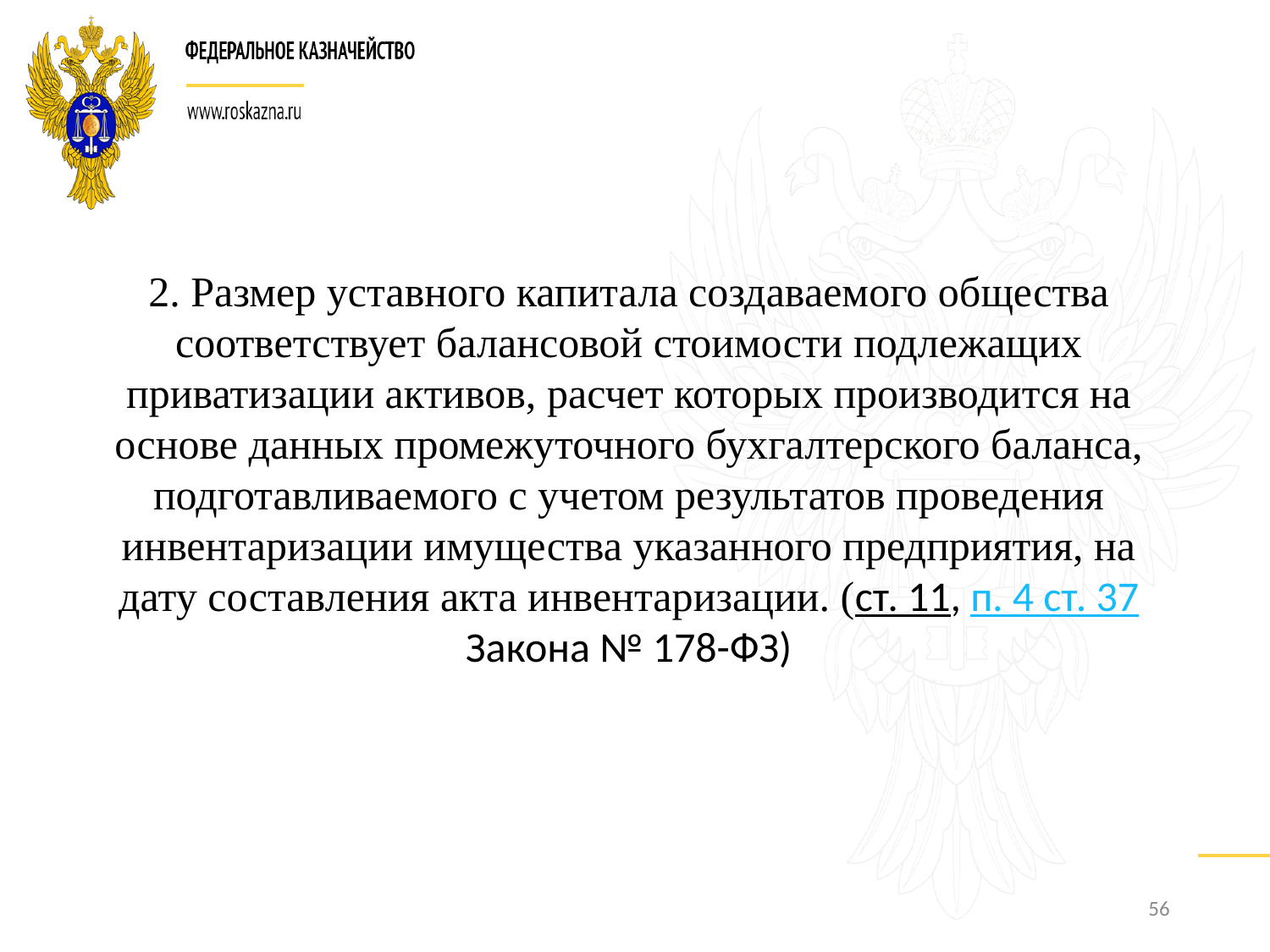

2. Размер уставного капитала создаваемого общества соответствует балансовой стоимости подлежащих приватизации активов, расчет которых производится на основе данных промежуточного бухгалтерского баланса, подготавливаемого с учетом результатов проведения инвентаризации имущества указанного предприятия, на дату составления акта инвентаризации. (ст. 11, п. 4 ст. 37 Закона № 178-ФЗ)
56